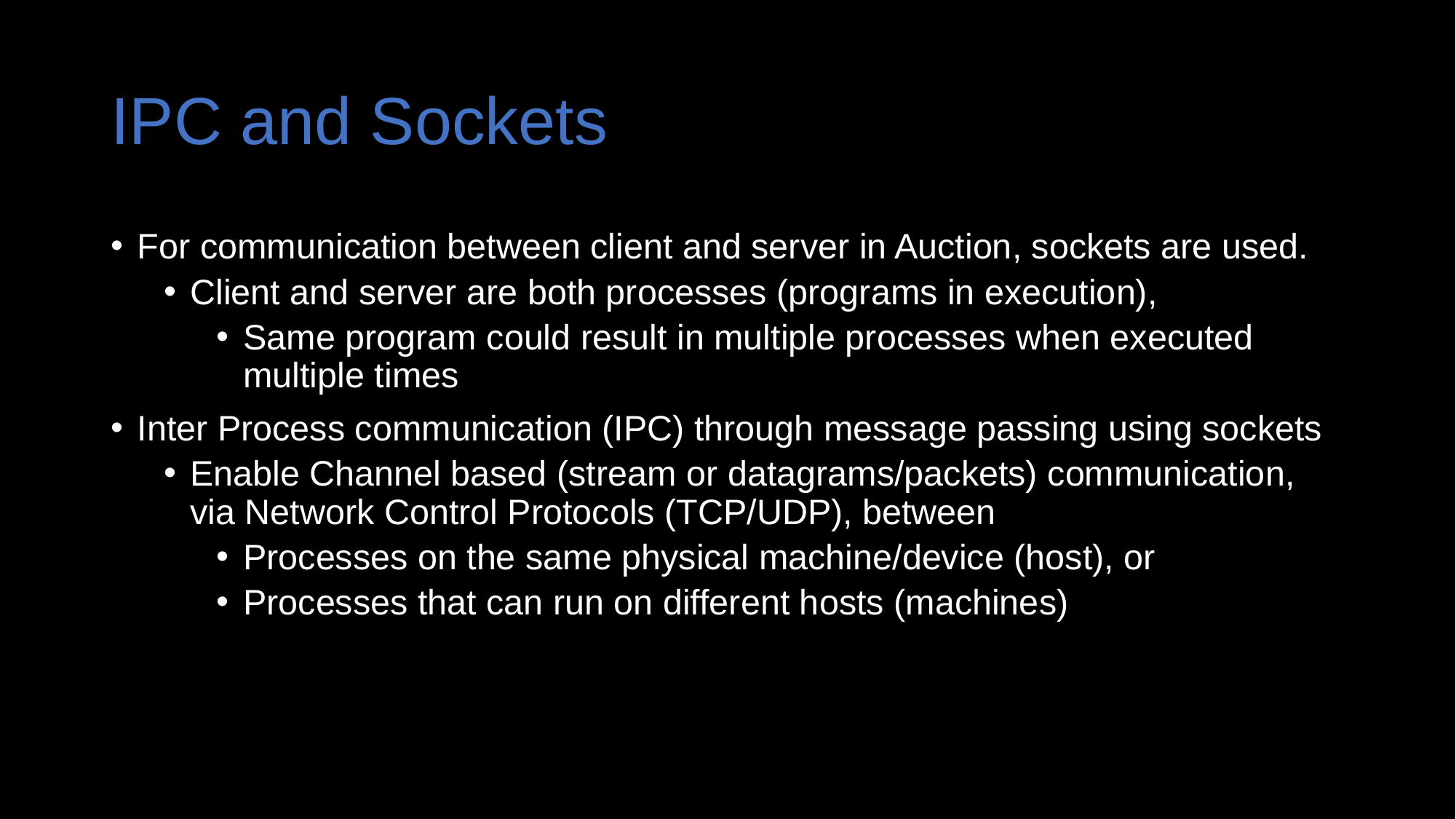

# IPC and Sockets

For communication between client and server in Auction, sockets are used.
Client and server are both processes (programs in execution),
Same program could result in multiple processes when executed multiple times
Inter Process communication (IPC) through message passing using sockets
Enable Channel based (stream or datagrams/packets) communication, via Network Control Protocols (TCP/UDP), between
Processes on the same physical machine/device (host), or
Processes that can run on different hosts (machines)